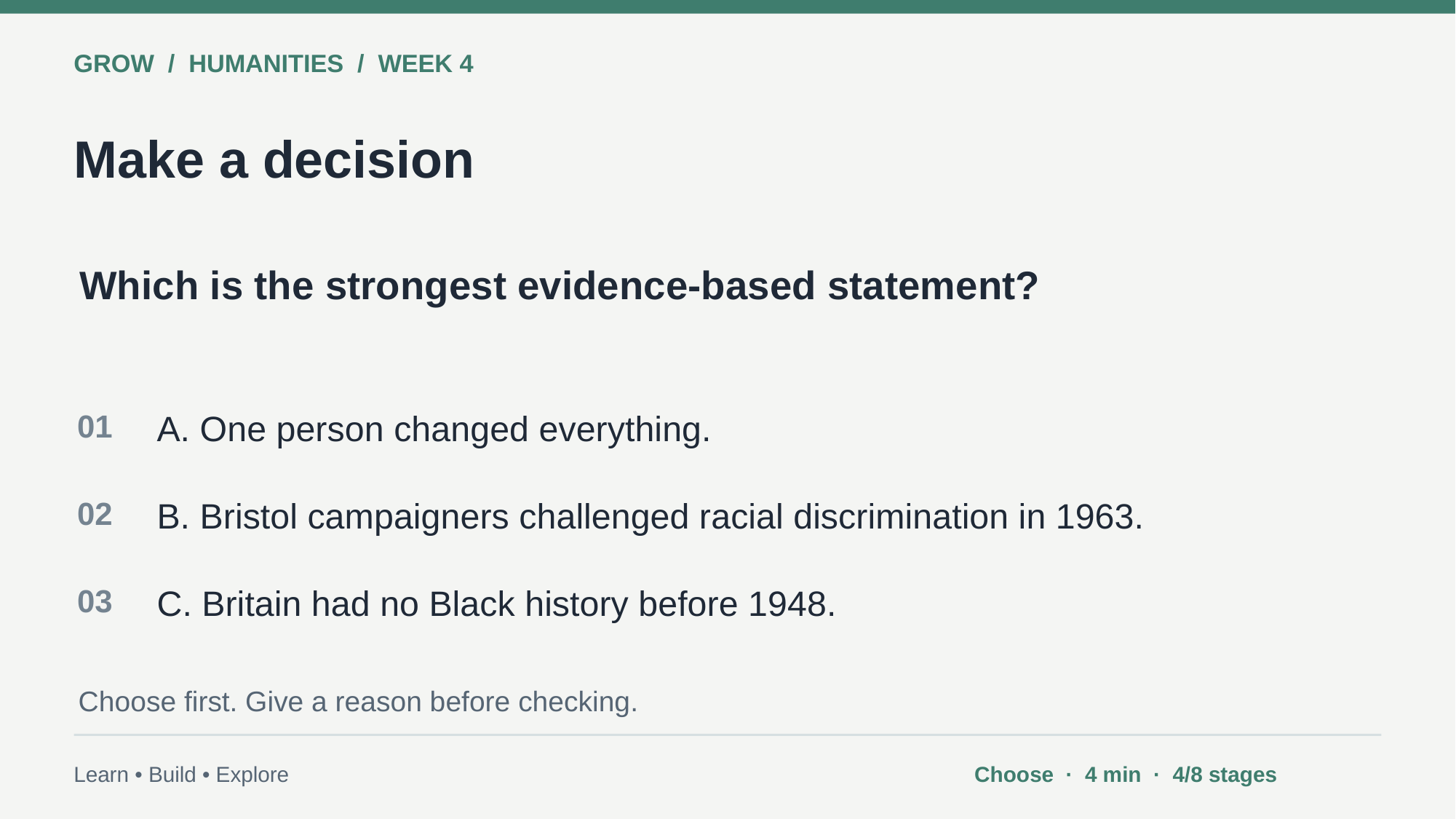

GROW  /  HUMANITIES  /  WEEK 4
Make a decision
Which is the strongest evidence-based statement?
01
A. One person changed everything.
02
B. Bristol campaigners challenged racial discrimination in 1963.
03
C. Britain had no Black history before 1948.
Choose first. Give a reason before checking.

Learn • Build • Explore
Choose  ·  4 min  ·  4/8 stages